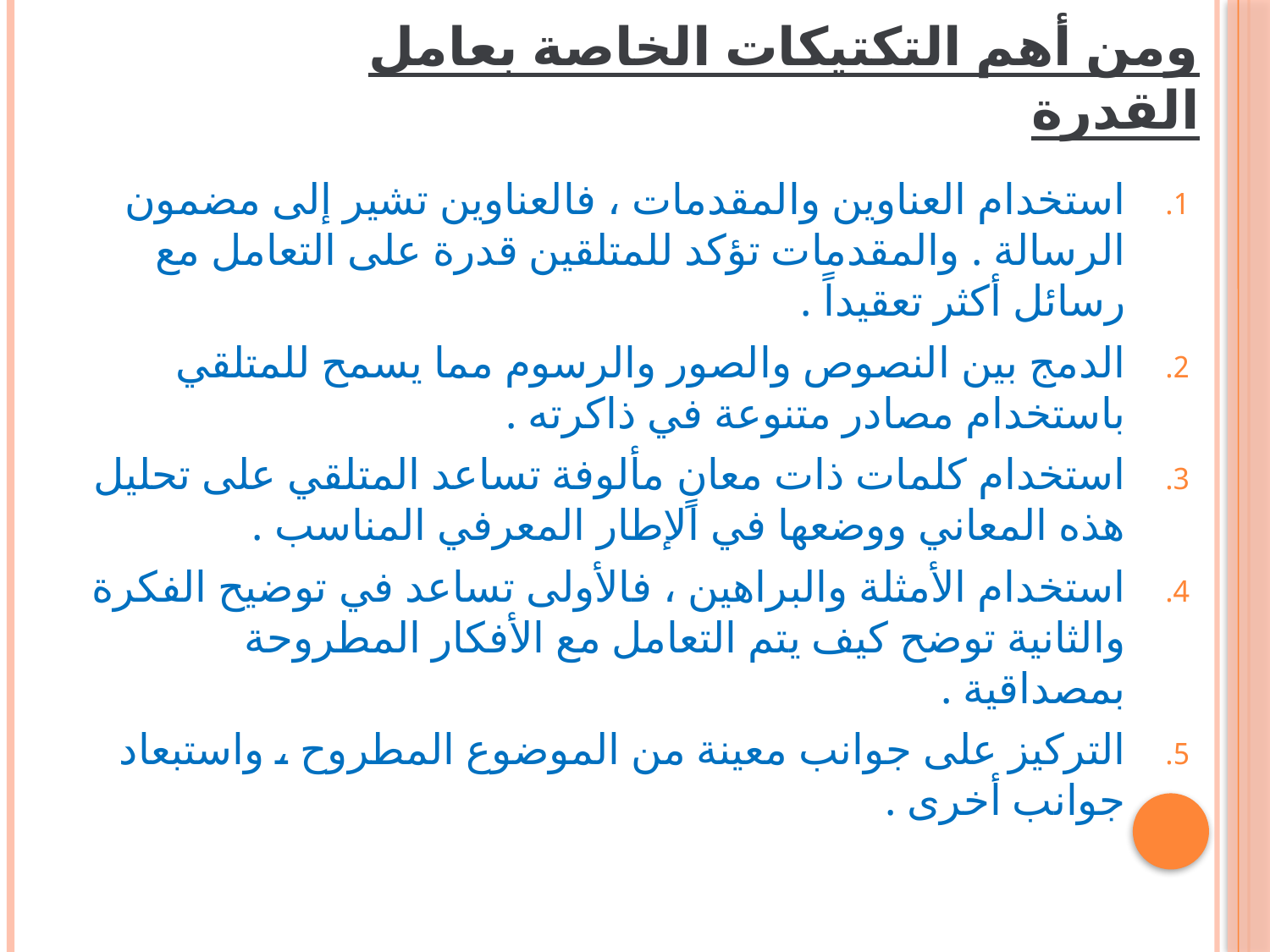

# ومن أهم التكتيكات الخاصة بعامل القدرة
استخدام العناوين والمقدمات ، فالعناوين تشير إلى مضمون الرسالة . والمقدمات تؤكد للمتلقين قدرة على التعامل مع رسائل أكثر تعقيداً .
الدمج بين النصوص والصور والرسوم مما يسمح للمتلقي باستخدام مصادر متنوعة في ذاكرته .
استخدام كلمات ذات معانٍ مألوفة تساعد المتلقي على تحليل هذه المعاني ووضعها في الإطار المعرفي المناسب .
استخدام الأمثلة والبراهين ، فالأولى تساعد في توضيح الفكرة والثانية توضح كيف يتم التعامل مع الأفكار المطروحة بمصداقية .
التركيز على جوانب معينة من الموضوع المطروح ، واستبعاد جوانب أخرى .